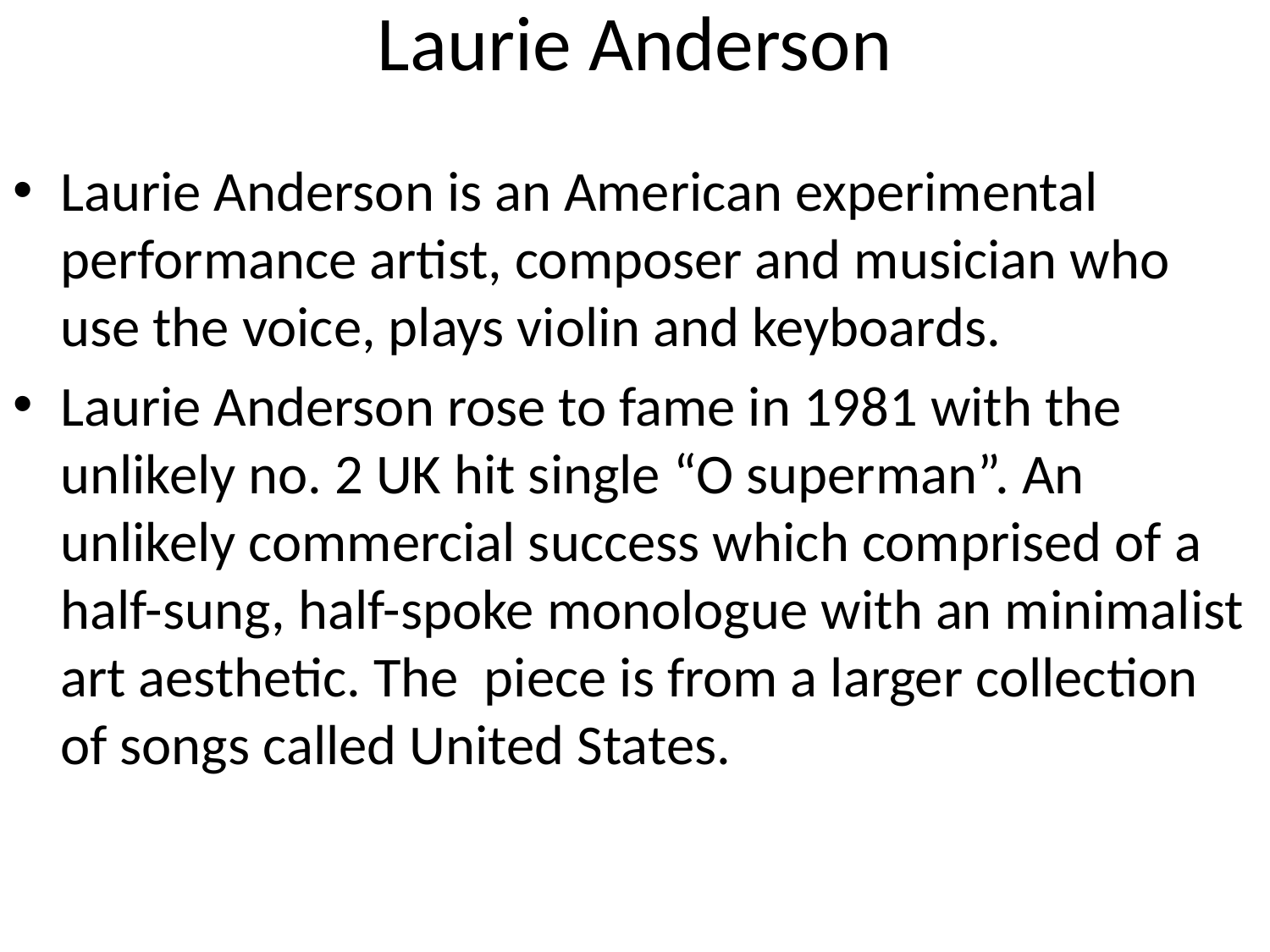

# Laurie Anderson
Laurie Anderson is an American experimental performance artist, composer and musician who use the voice, plays violin and keyboards.
Laurie Anderson rose to fame in 1981 with the unlikely no. 2 UK hit single “O superman”. An unlikely commercial success which comprised of a half-sung, half-spoke monologue with an minimalist art aesthetic. The  piece is from a larger collection of songs called United States.